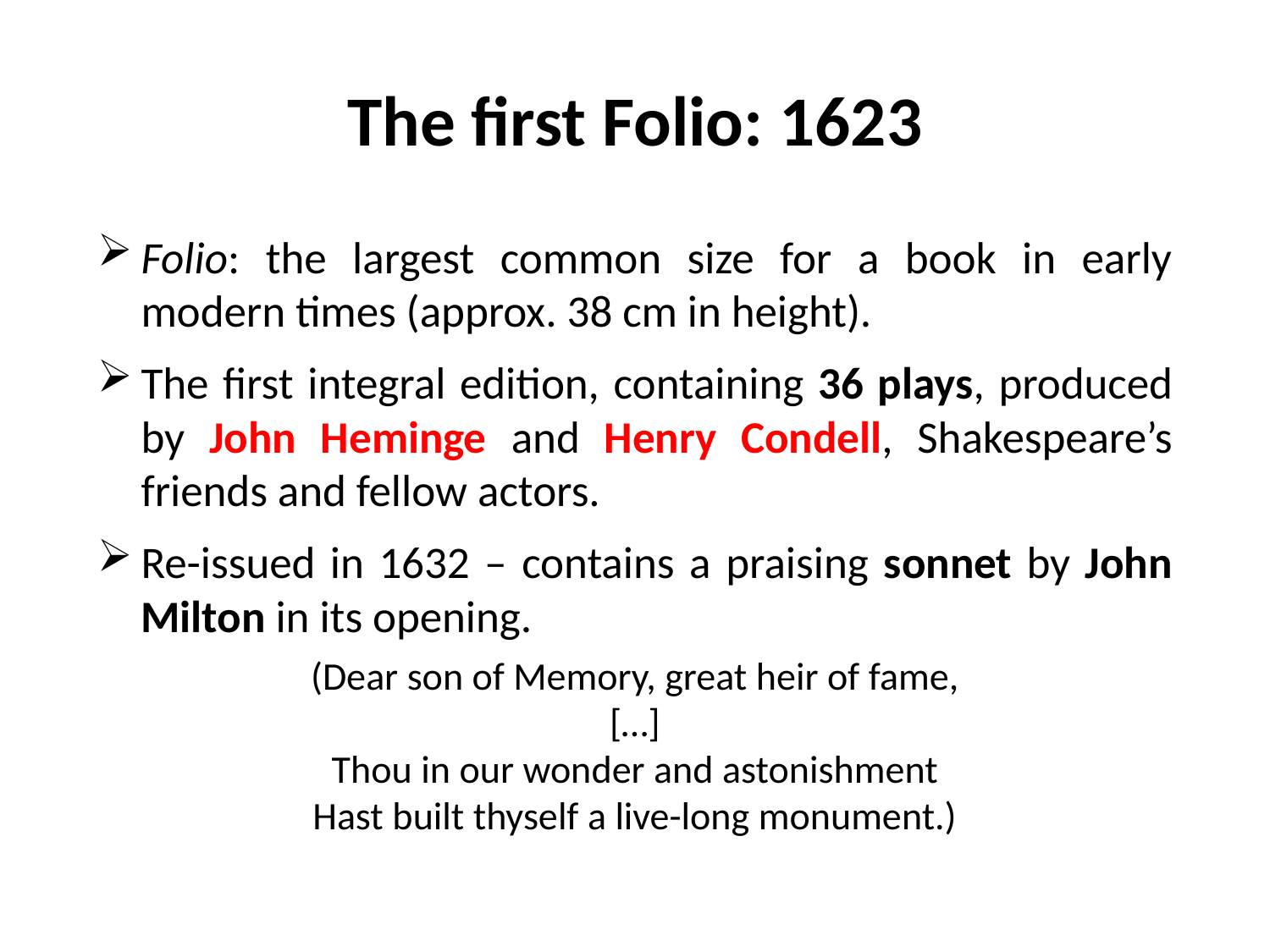

# The first Folio: 1623
Folio: the largest common size for a book in early modern times (approx. 38 cm in height).
The first integral edition, containing 36 plays, produced by John Heminge and Henry Condell, Shakespeare’s friends and fellow actors.
Re-issued in 1632 – contains a praising sonnet by John Milton in its opening.
(Dear son of Memory, great heir of fame,
[…]
Thou in our wonder and astonishment
Hast built thyself a live-long monument.)